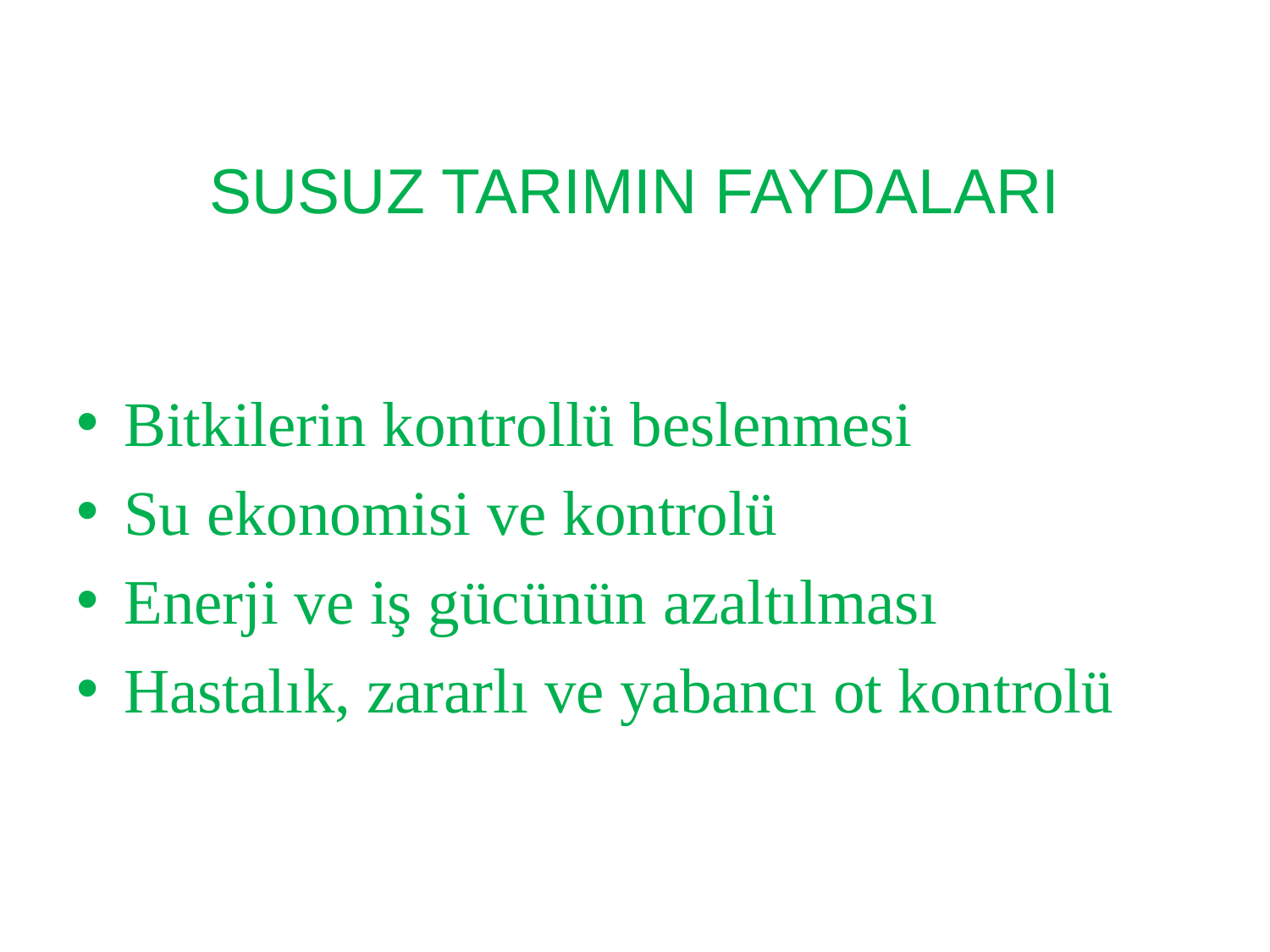

# SUSUZ TARIMIN FAYDALARI
Bitkilerin kontrollü beslenmesi
Su ekonomisi ve kontrolü
Enerji ve iş gücünün azaltılması
Hastalık, zararlı ve yabancı ot kontrolü